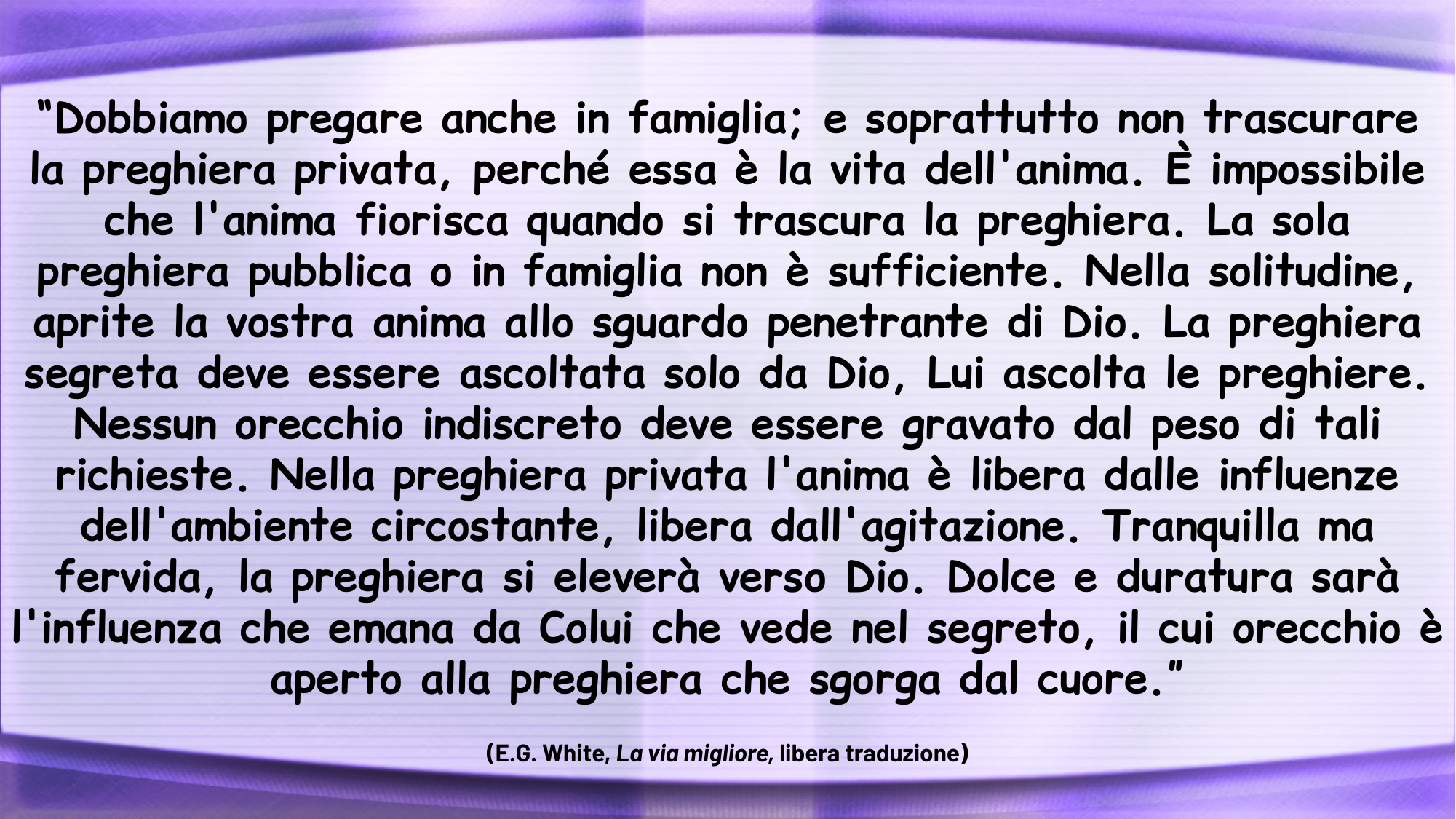

“Dobbiamo pregare anche in famiglia; e soprattutto non trascurare la preghiera privata, perché essa è la vita dell'anima. È impossibile che l'anima fiorisca quando si trascura la preghiera. La sola preghiera pubblica o in famiglia non è sufficiente. Nella solitudine, aprite la vostra anima allo sguardo penetrante di Dio. La preghiera segreta deve essere ascoltata solo da Dio, Lui ascolta le preghiere. Nessun orecchio indiscreto deve essere gravato dal peso di tali richieste. Nella preghiera privata l'anima è libera dalle influenze dell'ambiente circostante, libera dall'agitazione. Tranquilla ma fervida, la preghiera si eleverà verso Dio. Dolce e duratura sarà l'influenza che emana da Colui che vede nel segreto, il cui orecchio è aperto alla preghiera che sgorga dal cuore.”
(E.G. White, La via migliore, libera traduzione)